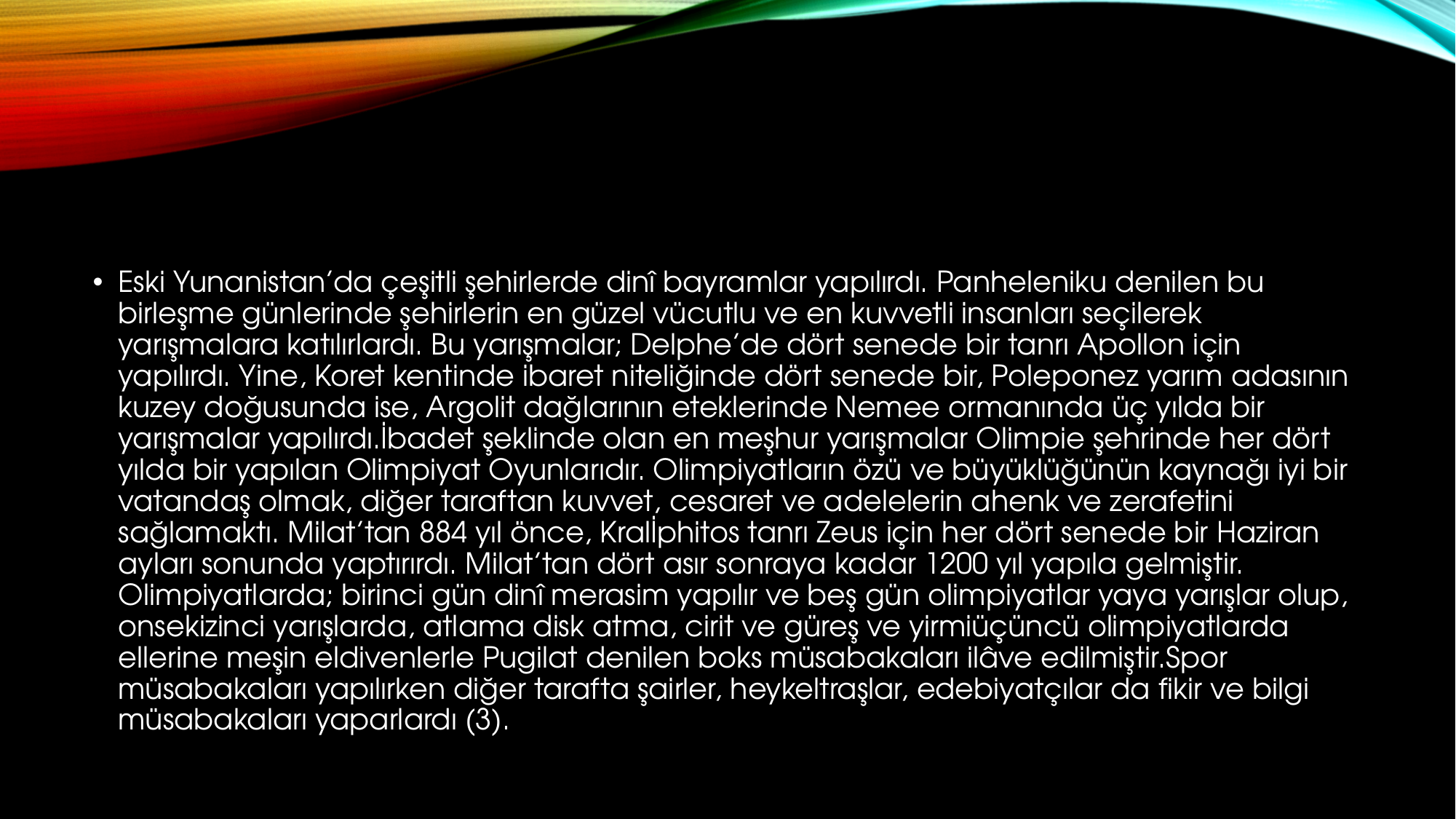

#
Eski Yunanistan’da çeşitli şehirlerde dinî bayramlar yapılırdı. Panheleniku denilen bu birleşme günlerinde şehirlerin en güzel vücutlu ve en kuvvetli insanları seçilerek yarışmalara katılırlardı. Bu yarışmalar; Delphe’de dört senede bir tanrı Apollon için yapılırdı. Yine, Koret kentinde ibaret niteliğinde dört senede bir, Poleponez yarım adasının kuzey doğusunda ise, Argolit dağlarının eteklerinde Nemee ormanında üç yılda bir yarışmalar yapılırdı.İbadet şeklinde olan en meşhur yarışmalar Olimpie şehrinde her dört yılda bir yapılan Olimpiyat Oyunlarıdır. Olimpiyatların özü ve büyüklüğünün kaynağı iyi bir vatandaş olmak, diğer taraftan kuvvet, cesaret ve adelelerin ahenk ve zerafetini sağlamaktı. Milat’tan 884 yıl önce, Kralİphitos tanrı Zeus için her dört senede bir Haziran ayları sonunda yaptırırdı. Milat’tan dört asır sonraya kadar 1200 yıl yapıla gelmiştir. Olimpiyatlarda; birinci gün dinî merasim yapılır ve beş gün olimpiyatlar yaya yarışlar olup, onsekizinci yarışlarda, atlama disk atma, cirit ve güreş ve yirmiüçüncü olimpiyatlarda ellerine meşin eldivenlerle Pugilat denilen boks müsabakaları ilâve edilmiştir.Spor müsabakaları yapılırken diğer tarafta şairler, heykeltraşlar, edebiyatçılar da fikir ve bilgi müsabakaları yaparlardı (3).